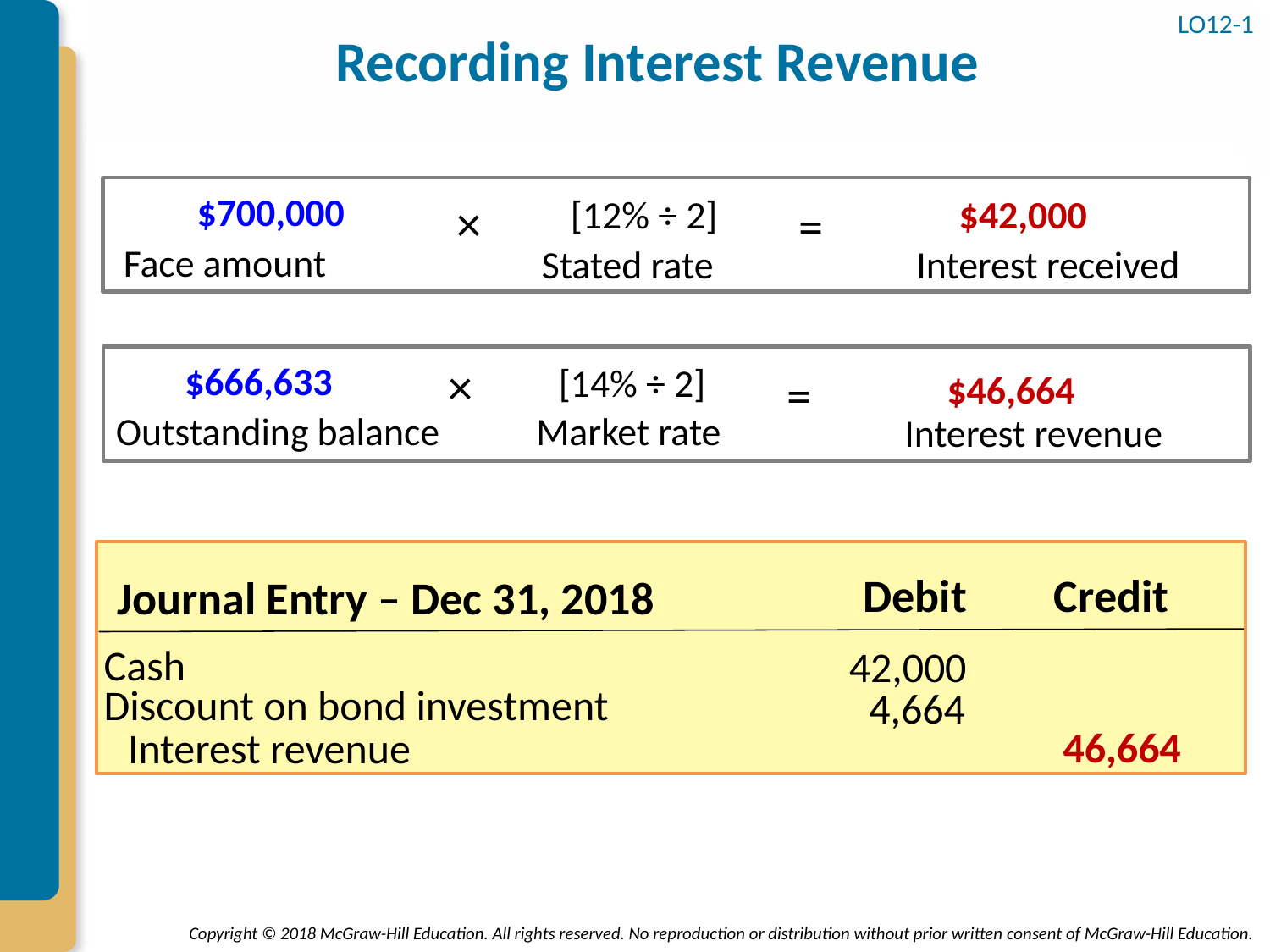

LO12-1
# Recording Interest Revenue

$700,000
$42,000
[12% ÷ 2]
×
=
Face amount
Stated rate
Interest received

×
$666,633
[14% ÷ 2]
=
$46,664
Market rate
Outstanding balance
Interest revenue

Debit
Credit
Journal Entry – Dec 31, 2018
Cash
42,000
Discount on bond investment
4,664
46,664
Interest revenue